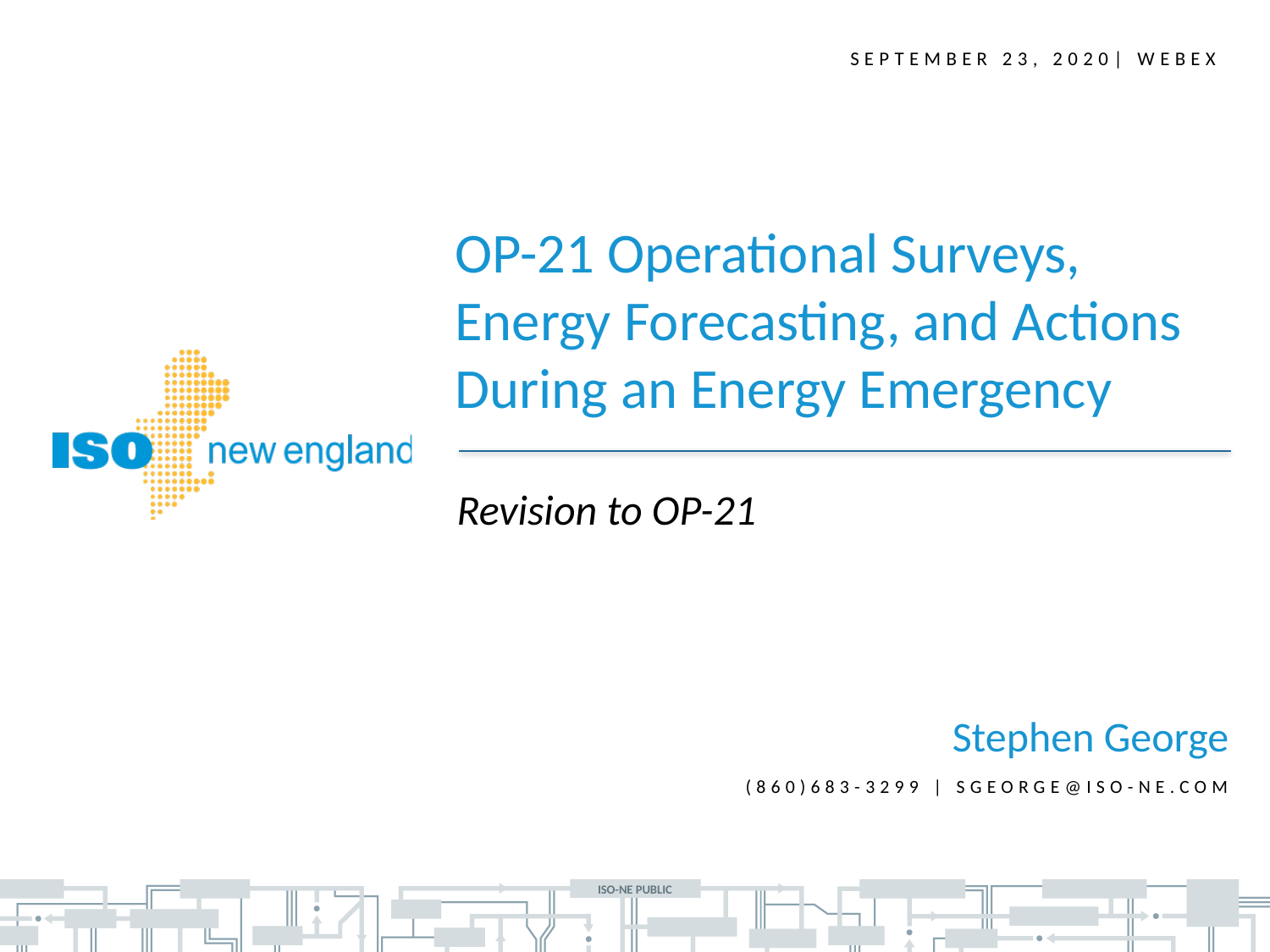

SEPTEMBER 23, 2020| WebEx
OP-21 Operational Surveys,
Energy Forecasting, and Actions During an Energy Emergency
Revision to OP-21
Stephen George
(860)683-3299 | sgeorge@iso-ne.com